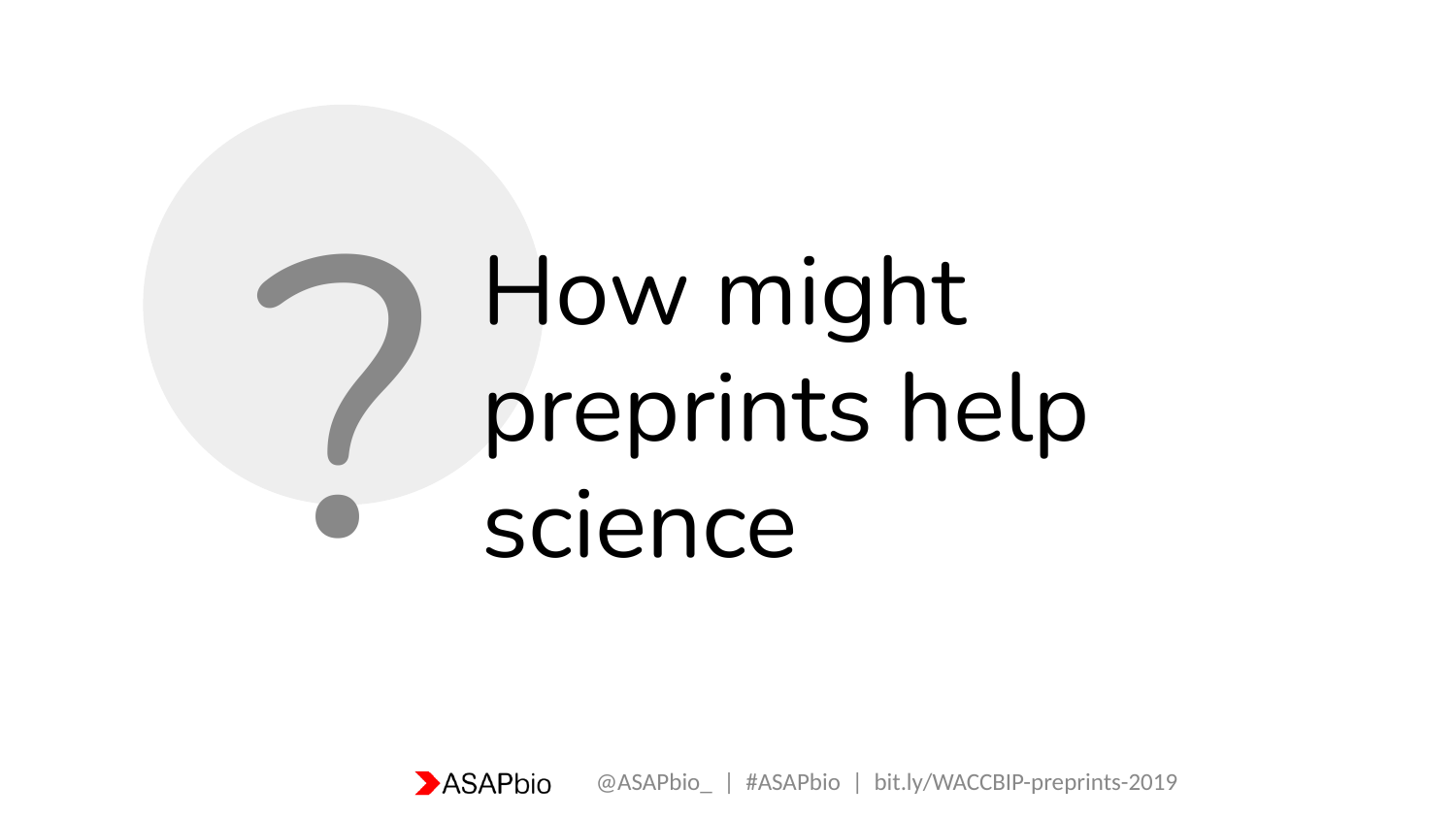

?
# How might preprints help science